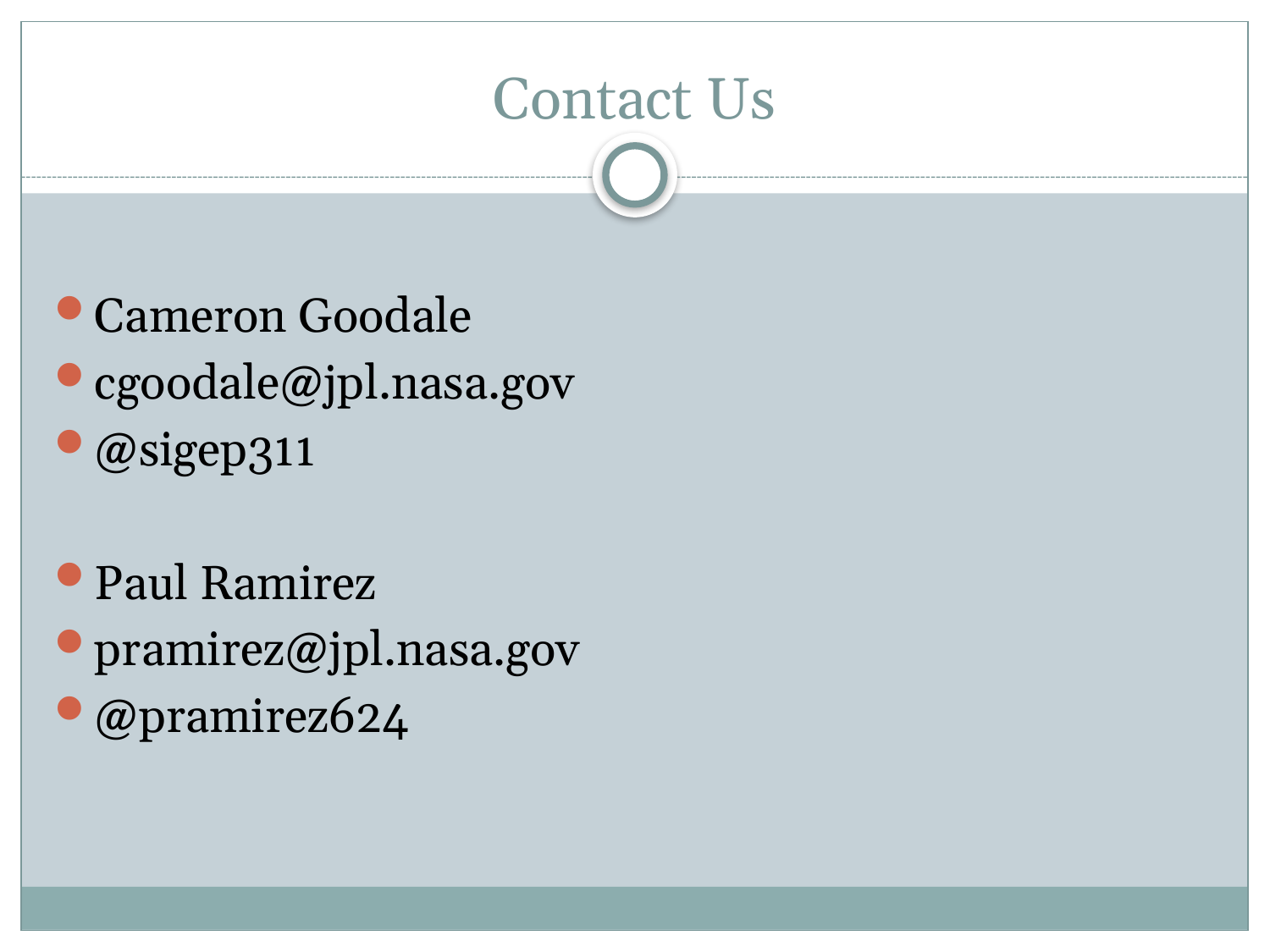

# Contact Us

Cameron Goodale
cgoodale@jpl.nasa.gov
@sigep311

Paul Ramirez
pramirez@jpl.nasa.gov
@pramirez624